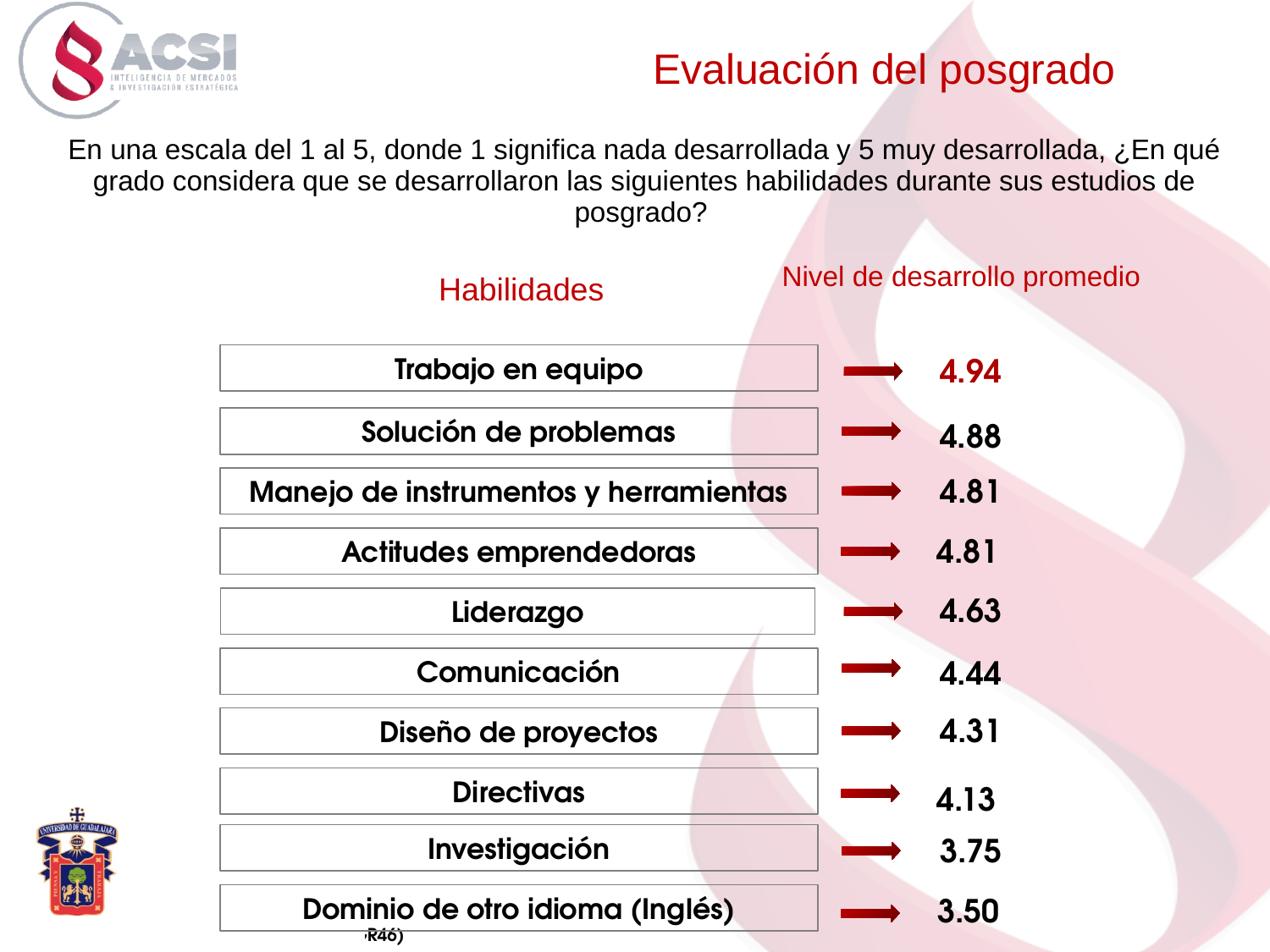

Evaluación del posgrado
En una escala del 1 al 5, donde 1 significa nada desarrollada y 5 muy desarrollada, ¿En qué grado considera que se desarrollaron las siguientes habilidades durante sus estudios de posgrado?
Nivel de desarrollo promedio
Habilidades
4.94
Trabajo en equipo

Solución de problemas
4.88

4.81
Manejo de instrumentos y herramientas

4.81
Actitudes emprendedoras

4.63
Liderazgo

4.44
Comunicación

4.31
Diseño de proyectos

Directivas
4.13

Investigación
3.75

Dominio de otro idioma (Inglés)
3.50